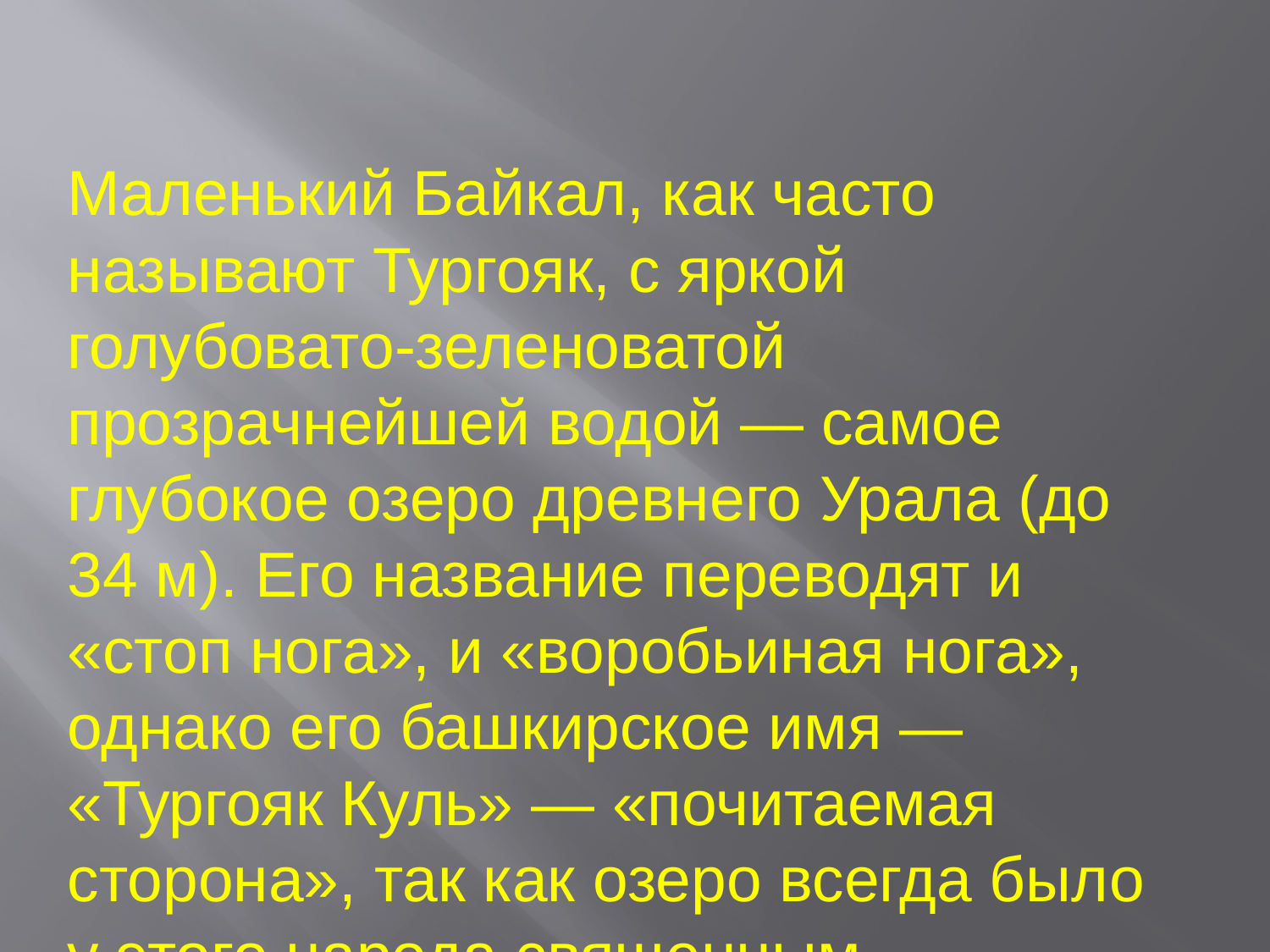

Маленький Байкал, как часто называют Тургояк, с яркой голубовато-зеленоватой прозрачнейшей водой — самое глубокое озеро древнего Урала (до 34 м). Его название переводят и «стоп нога», и «воробьиная нога», однако его башкирское имя — «Тургояк Куль» — «почитаемая сторона», так как озеро всегда было у этого народа священным.